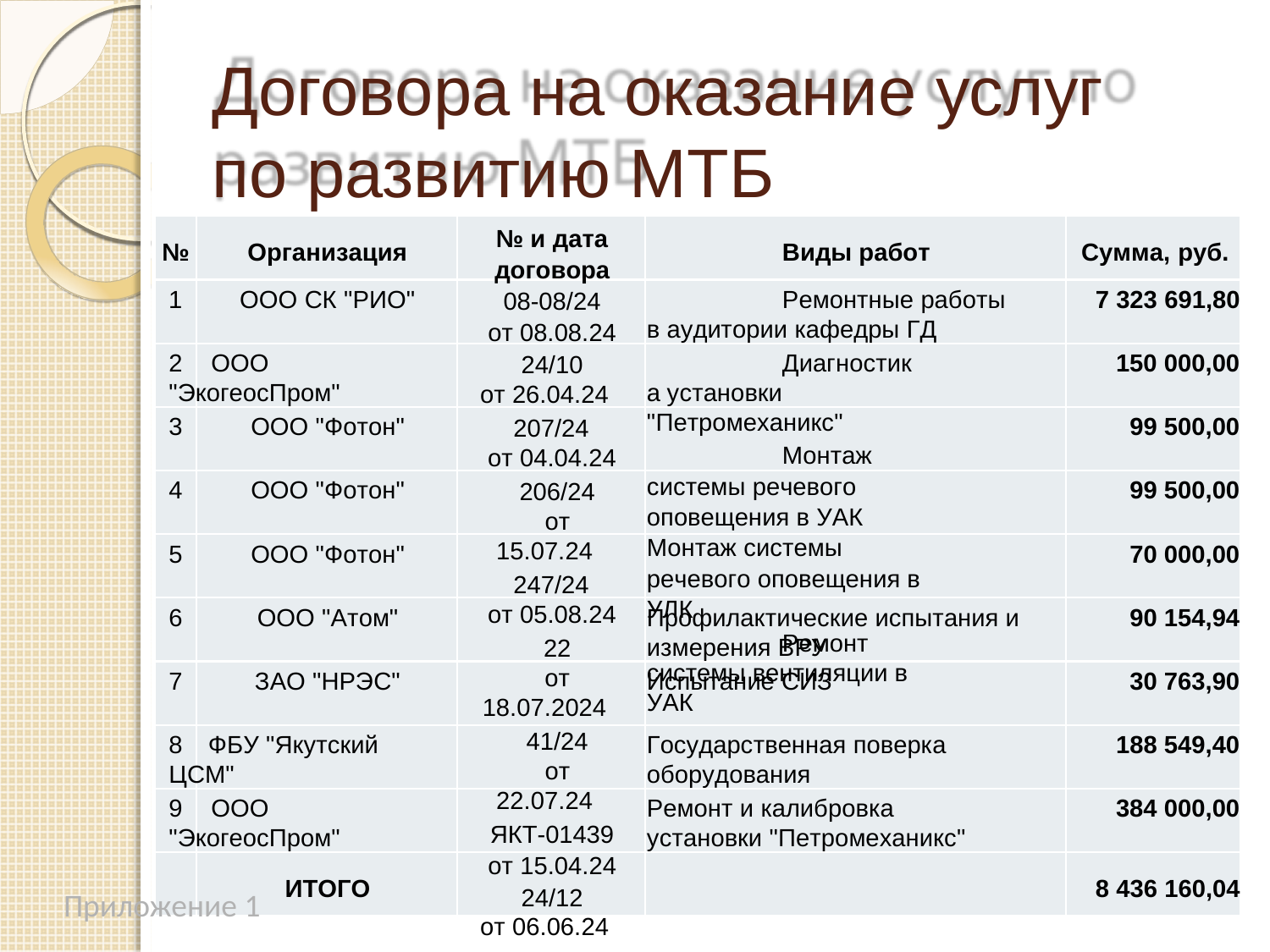

Договора на оказание услуг по развитию МТБ

№ и дата договора 08-08/24 от 08.08.24 24/10
от 26.04.24
207/24 от 04.04.24
206/24
от 15.07.24
247/24 от 05.08.24
22
от 18.07.2024
41/24
от 22.07.24
ЯКТ-01439 от 15.04.24 24/12
от 06.06.24
№
1
Организация
ООО СК "РИО"
Виды работ
Ремонтные работы в аудитории кафедры ГД
Диагностика установки "Петромеханикс"
Монтаж системы речевого оповещения в УАК Монтаж системы речевого оповещения в УЛК
Ремонт системы вентиляции в УАК
Сумма, руб.
7 323 691,80

2	ООО "ЭкогеосПром"
150 000,00

3
ООО "Фотон"
99 500,00

4
ООО "Фотон"
99 500,00

5
ООО "Фотон"
70 000,00

6
ООО "Атом"
Профилактические испытания и измерения ВРУ
Испытание СИЗ
90 154,94

7
ЗАО "НРЭС"
30 763,90

8	ФБУ "Якутский ЦСМ"
Государственная поверка
оборудования
Ремонт и калибровка установки "Петромеханикс"
188 549,40

9	ООО "ЭкогеосПром"
384 000,00

ИТОГО
8 436 160,04
Приложение 1